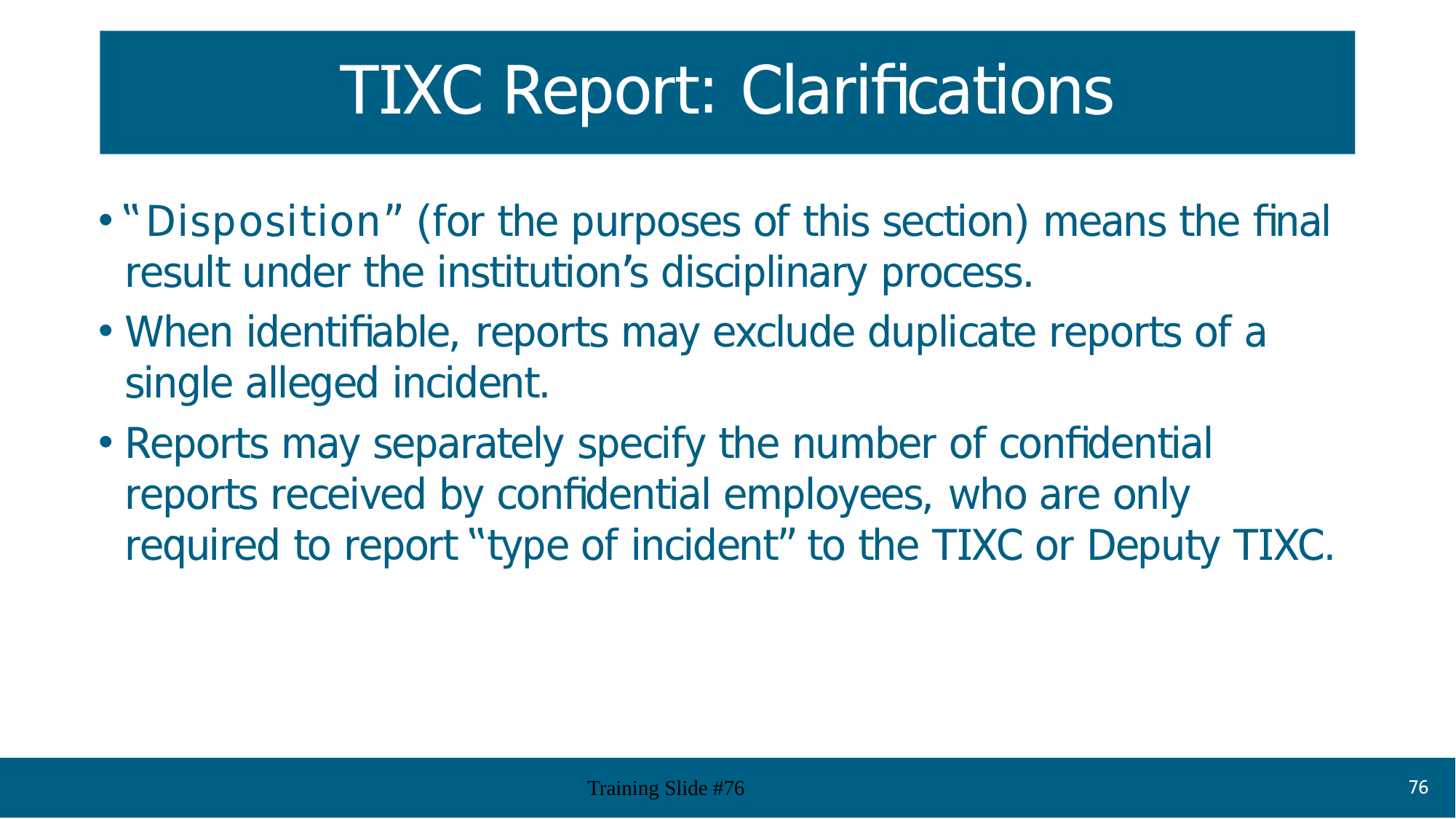

# TIXC Report: Clarifications
“Disposition” (for the purposes of this section) means the final result under the institution’s disciplinary process.
When identifiable, reports may exclude duplicate reports of a single alleged incident.
Reports may separately specify the number of confidential reports received by confidential employees, who are only required to report “type of incident” to the TIXC or Deputy TIXC.

Training Slide #76
76